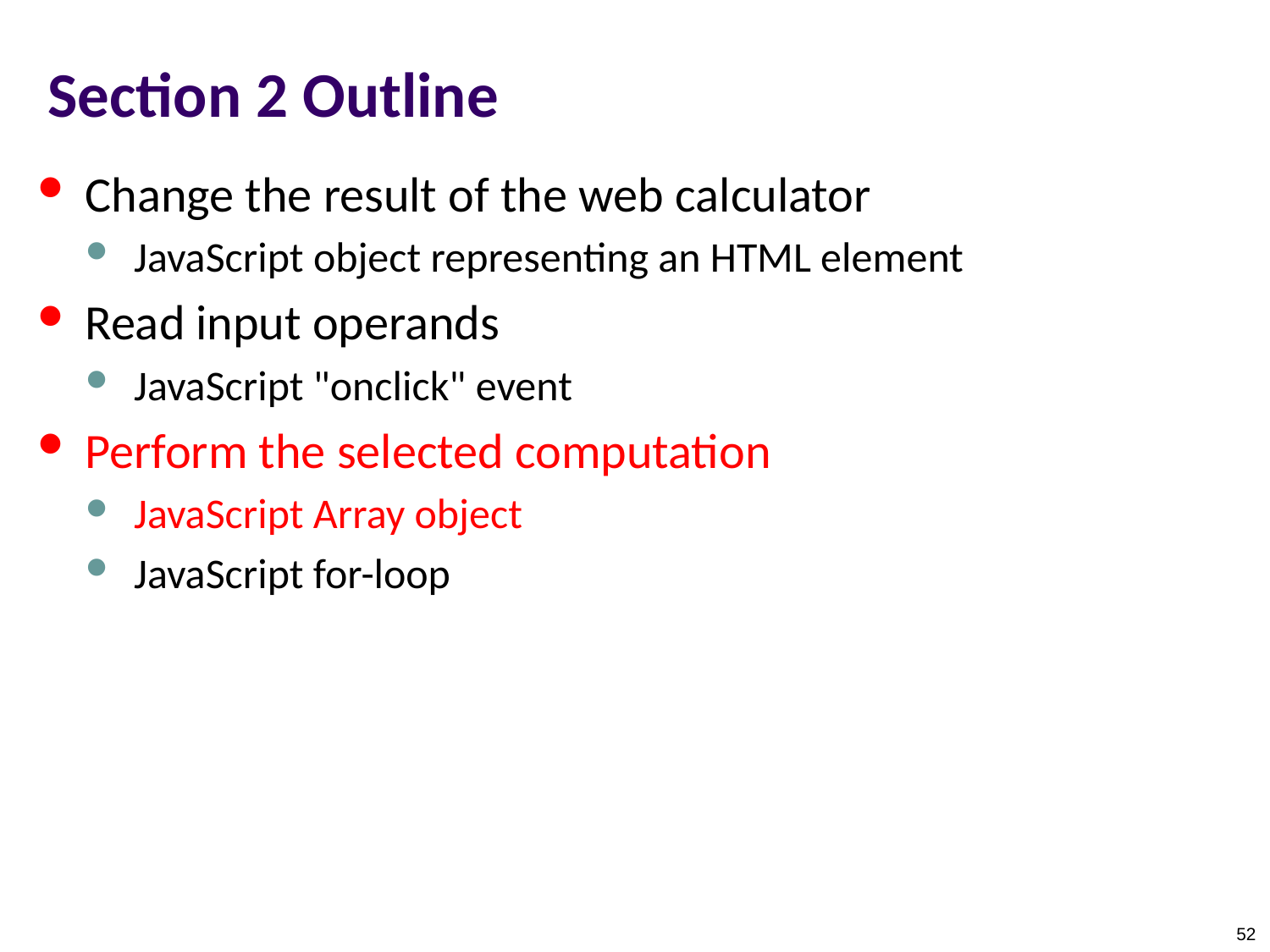

# Section 2 Outline
Change the result of the web calculator
JavaScript object representing an HTML element
Read input operands
JavaScript "onclick" event
Perform the selected computation
JavaScript Array object
JavaScript for-loop
52